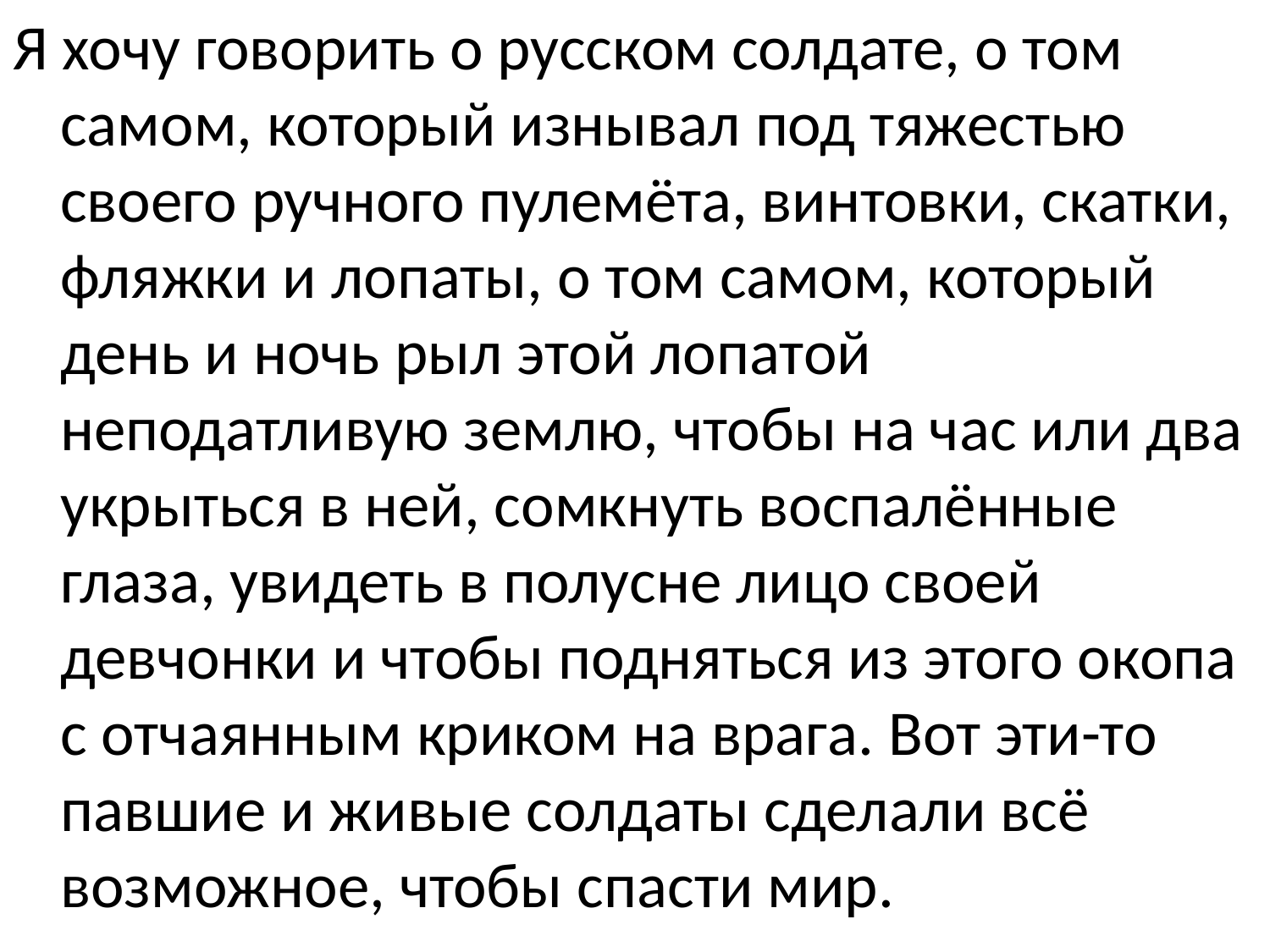

Я хочу говорить о русском солдате, о том самом, который изнывал под тяжестью своего ручного пулемёта, винтовки, скатки, фляжки и лопаты, о том самом, который день и ночь рыл этой лопатой неподатливую землю, чтобы на час или два укрыться в ней, сомкнуть воспалённые глаза, увидеть в полусне лицо своей девчонки и чтобы подняться из этого окопа с отчаянным криком на врага. Вот эти-то павшие и живые солдаты сделали всё возможное, чтобы спасти мир.
#